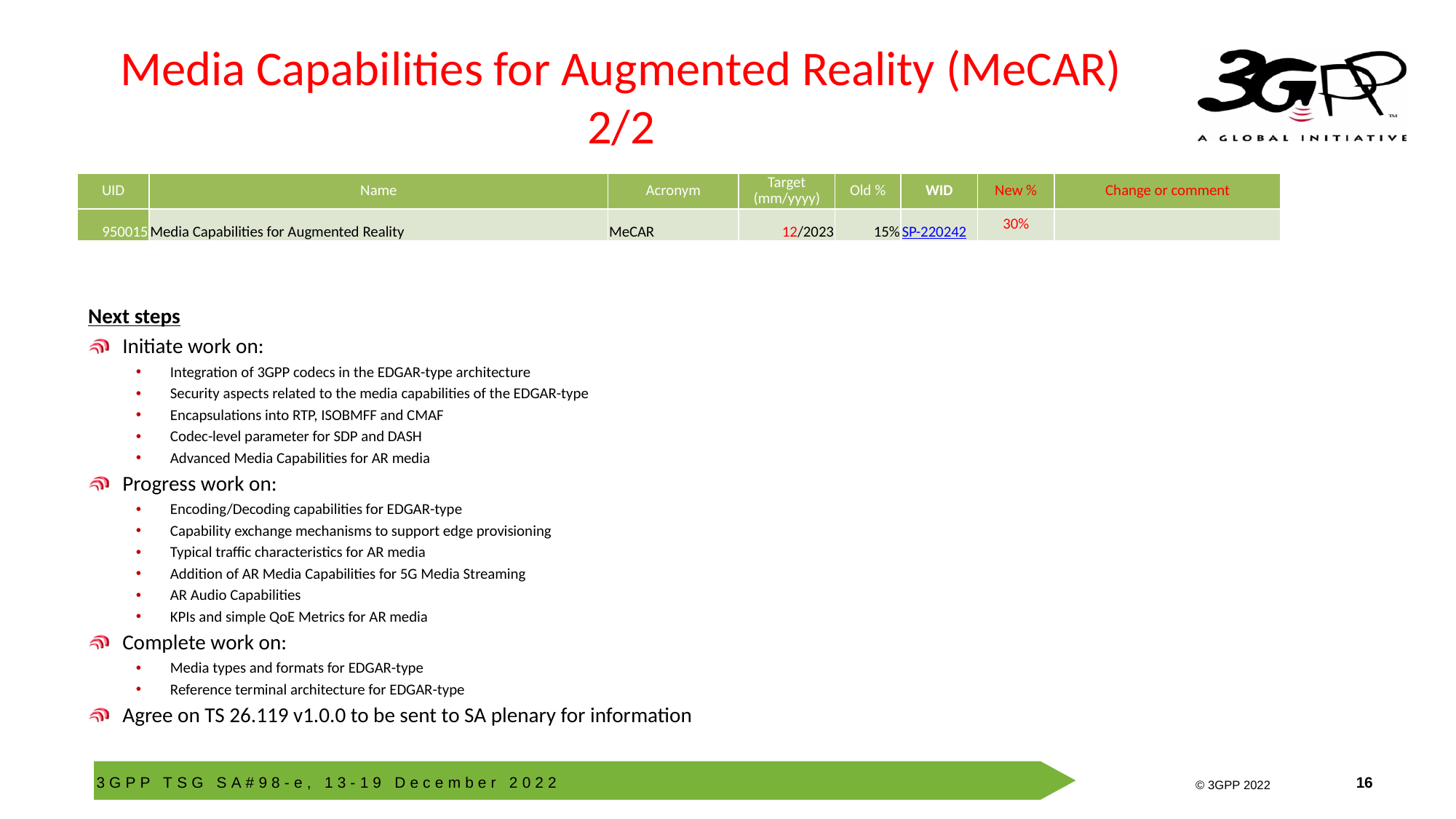

# Media Capabilities for Augmented Reality (MeCAR) 2/2
| UID | Name | Acronym | Target (mm/yyyy) | Old % | WID | New % | Change or comment |
| --- | --- | --- | --- | --- | --- | --- | --- |
| 950015 | Media Capabilities for Augmented Reality | MeCAR | 12/2023 | 15% | SP-220242 | 30% |  |
Next steps
Initiate work on:
Integration of 3GPP codecs in the EDGAR-type architecture
Security aspects related to the media capabilities of the EDGAR-type
Encapsulations into RTP, ISOBMFF and CMAF
Codec-level parameter for SDP and DASH
Advanced Media Capabilities for AR media
Progress work on:
Encoding/Decoding capabilities for EDGAR-type
Capability exchange mechanisms to support edge provisioning
Typical traffic characteristics for AR media
Addition of AR Media Capabilities for 5G Media Streaming
AR Audio Capabilities
KPIs and simple QoE Metrics for AR media
Complete work on:
Media types and formats for EDGAR-type
Reference terminal architecture for EDGAR-type
Agree on TS 26.119 v1.0.0 to be sent to SA plenary for information